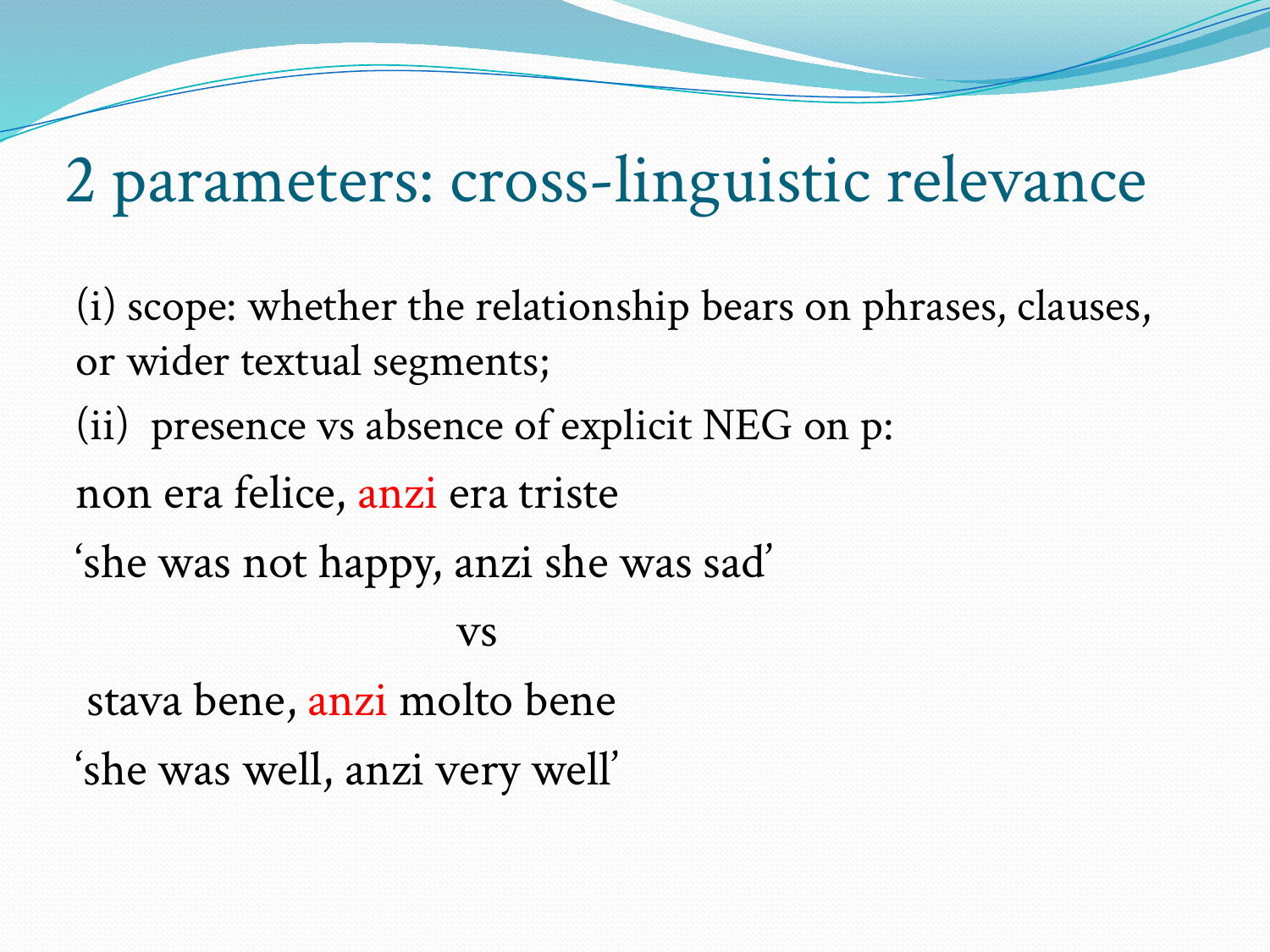

# 2 parameters: cross-linguistic relevance
(i) scope: whether the relationship bears on phrases, clauses, or wider textual segments;
(ii)  presence vs absence of explicit NEG on p:
non era felice, anzi era triste
‘she was not happy, anzi she was sad’
			vs
 stava bene, anzi molto bene
‘she was well, anzi very well’